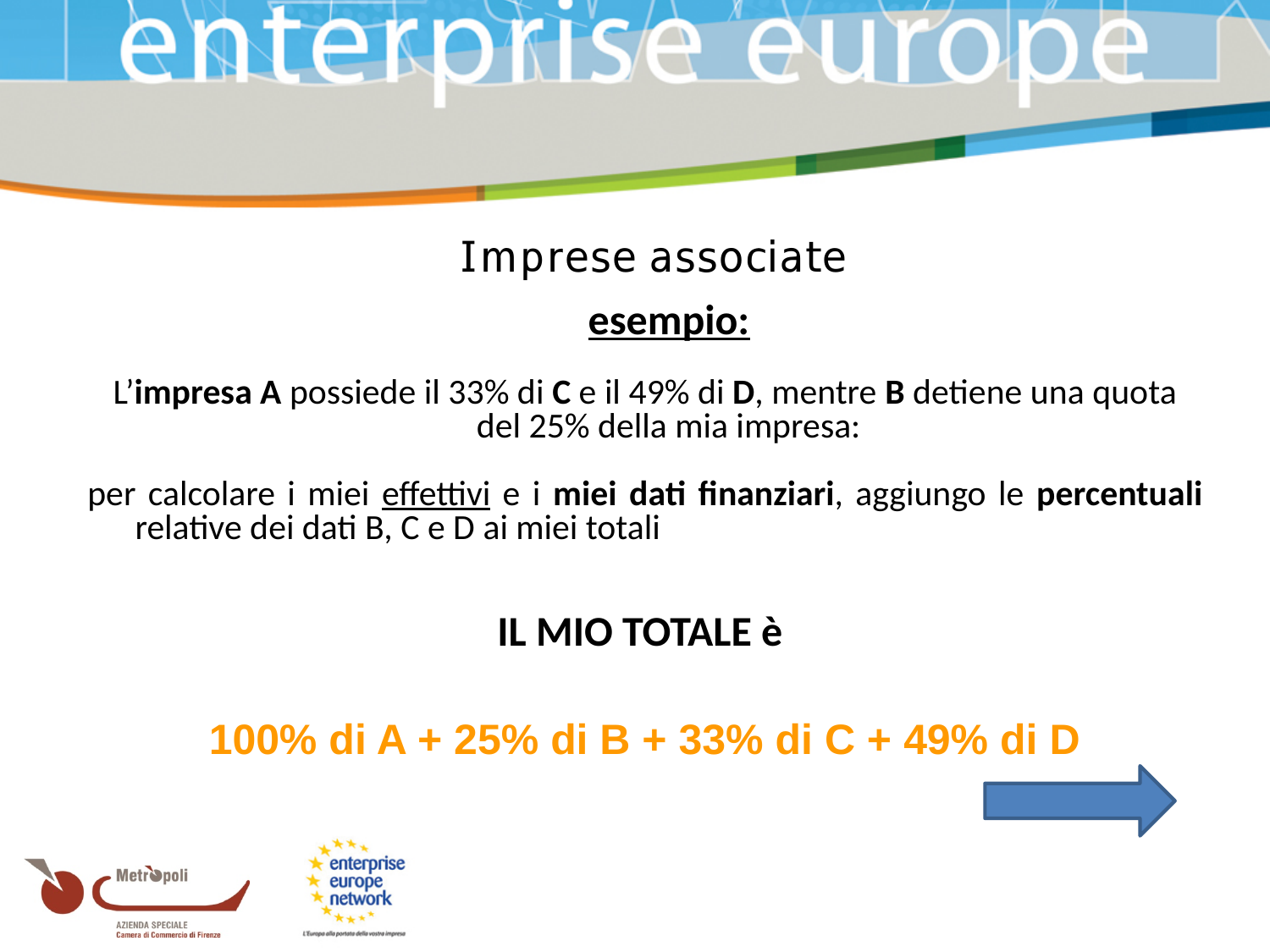

Imprese associate
	esempio:

L’impresa A possiede il 33% di C e il 49% di D, mentre B detiene una quota del 25% della mia impresa:

per calcolare i miei effettivi e i miei dati finanziari, aggiungo le percentuali relative dei dati B, C e D ai miei totali

IL MIO TOTALE è

100% di A + 25% di B + 33% di C + 49% di D